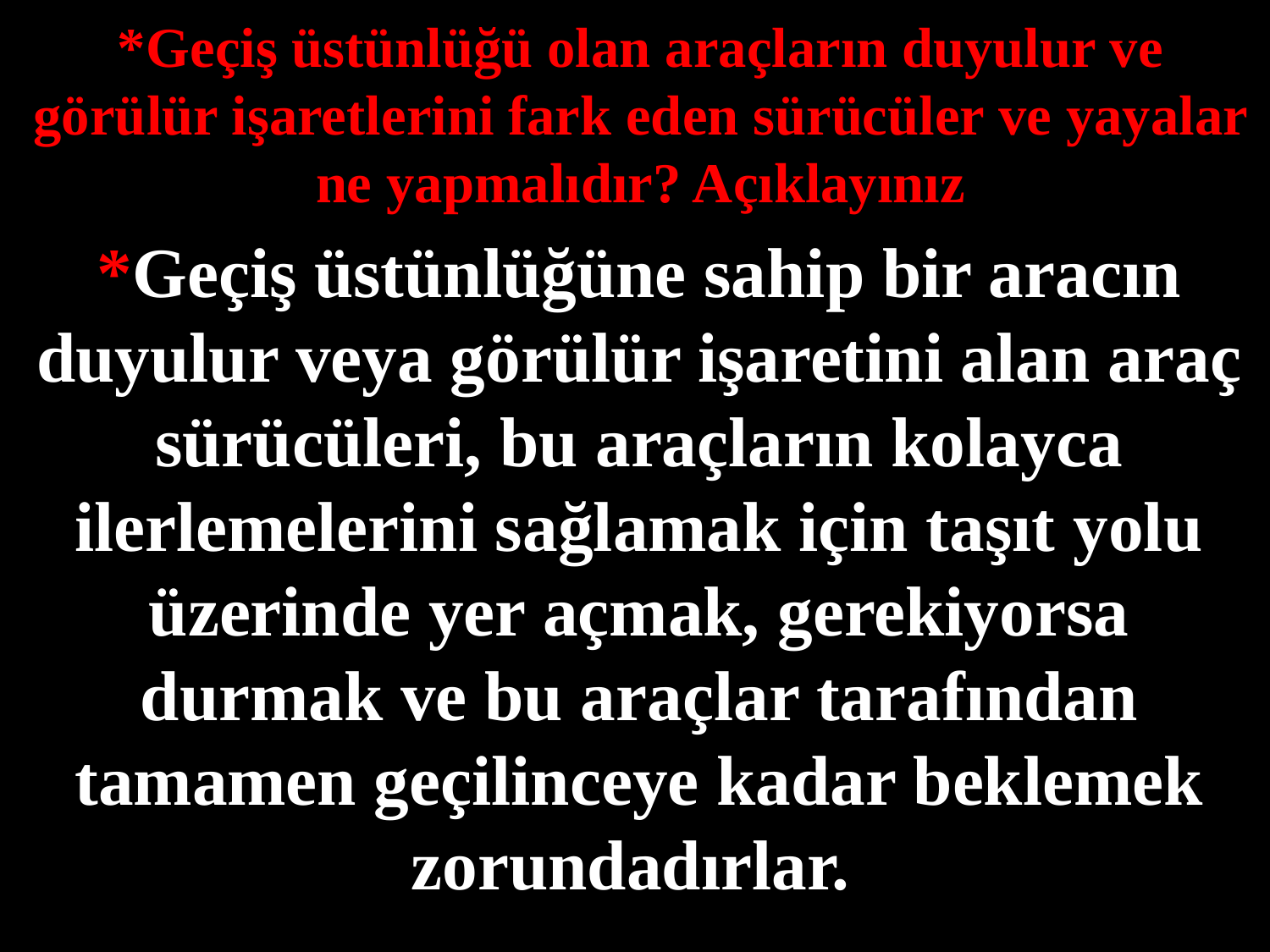

*Geçiş üstünlüğü olan araçların duyulur ve görülür işaretlerini fark eden sürücüler ve yayalar ne yapmalıdır? Açıklayınız
*Geçiş üstünlüğüne sahip bir aracın duyulur veya görülür işaretini alan araç sürücüleri, bu araçların kolayca ilerlemelerini sağlamak için taşıt yolu üzerinde yer açmak, gerekiyorsa durmak ve bu araçlar tarafından tamamen geçilinceye kadar beklemek zorundadırlar.
#